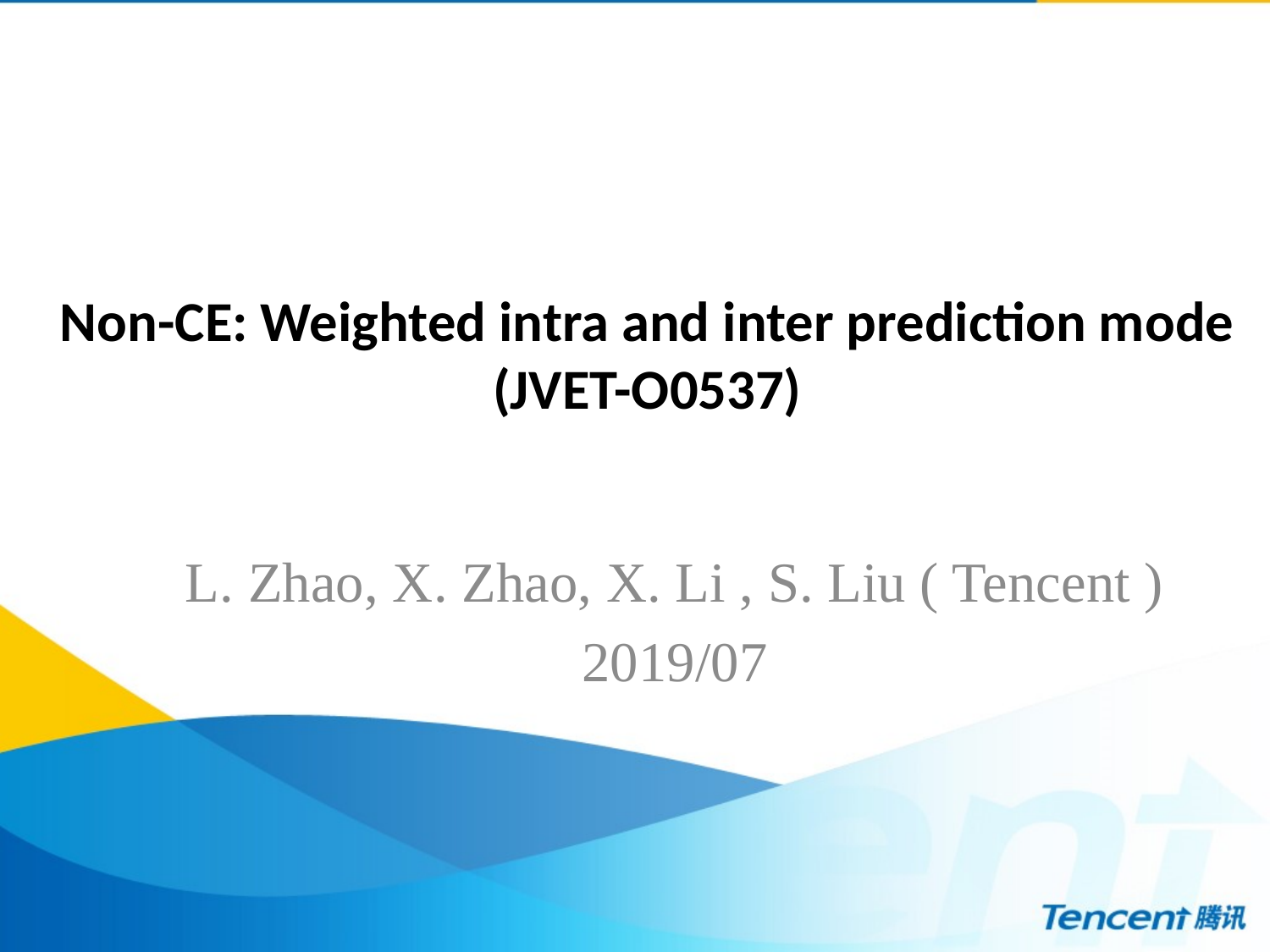

# Non-CE: Weighted intra and inter prediction mode (JVET-O0537)
L. Zhao, X. Zhao, X. Li , S. Liu ( Tencent )
2019/07